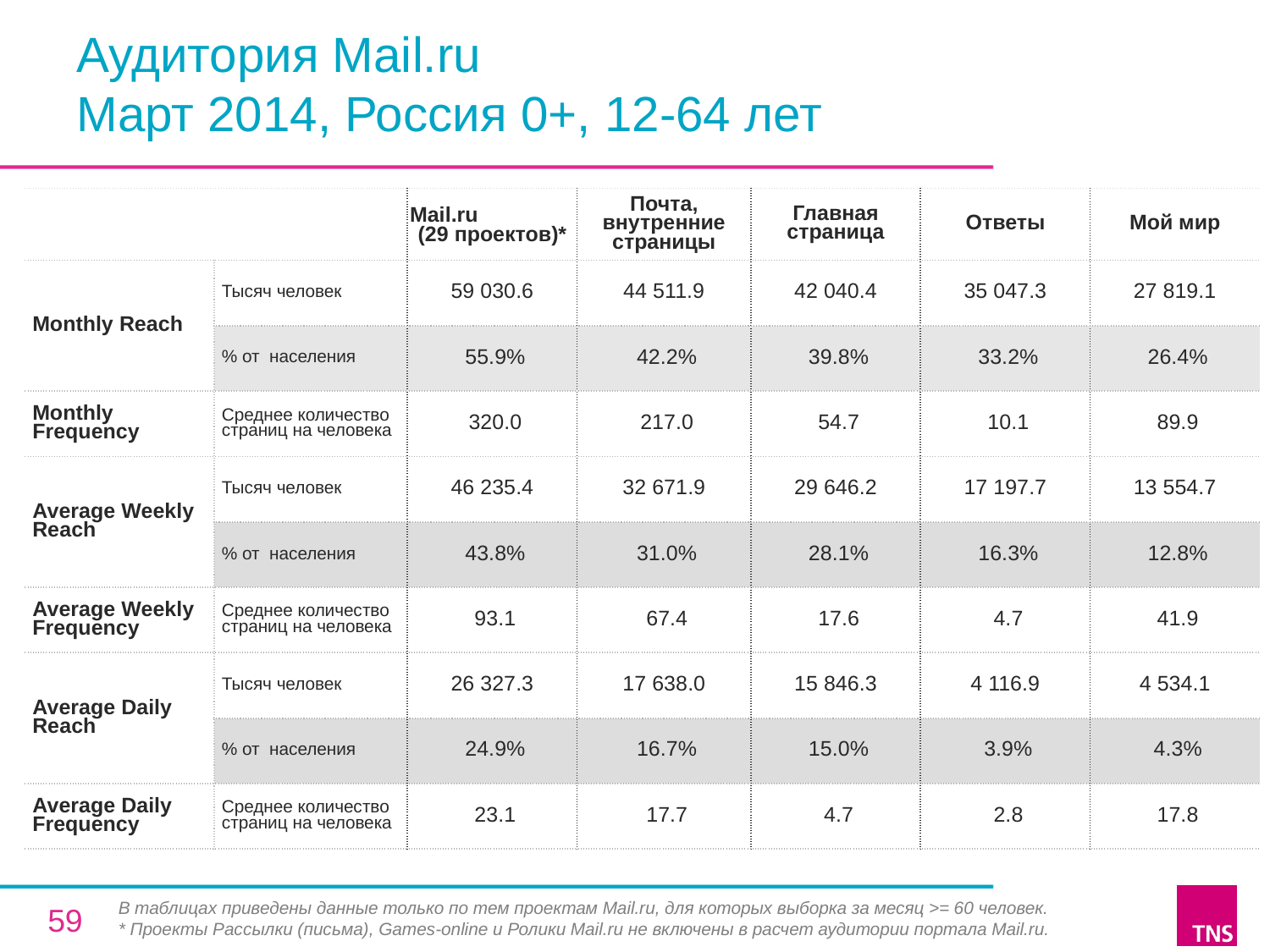

# Аудитория Mail.ru Март 2014, Россия 0+, 12-64 лет
|  |  | Mail.ru (29 проектов)\* | Почта, внутренние страницы | Главная страница | Ответы | Мой мир |
| --- | --- | --- | --- | --- | --- | --- |
| Monthly Reach | Тысяч человек | 59 030.6 | 44 511.9 | 42 040.4 | 35 047.3 | 27 819.1 |
|  | % от населения | 55.9% | 42.2% | 39.8% | 33.2% | 26.4% |
| Monthly Frequency | Среднее количество страниц на человека | 320.0 | 217.0 | 54.7 | 10.1 | 89.9 |
| Average Weekly Reach | Тысяч человек | 46 235.4 | 32 671.9 | 29 646.2 | 17 197.7 | 13 554.7 |
|  | % от населения | 43.8% | 31.0% | 28.1% | 16.3% | 12.8% |
| Average Weekly Frequency | Среднее количество страниц на человека | 93.1 | 67.4 | 17.6 | 4.7 | 41.9 |
| Average Daily Reach | Тысяч человек | 26 327.3 | 17 638.0 | 15 846.3 | 4 116.9 | 4 534.1 |
|  | % от населения | 24.9% | 16.7% | 15.0% | 3.9% | 4.3% |
| Average Daily Frequency | Среднее количество страниц на человека | 23.1 | 17.7 | 4.7 | 2.8 | 17.8 |
В таблицах приведены данные только по тем проектам Mail.ru, для которых выборка за месяц >= 60 человек.
* Проекты Рассылки (письма), Games-online и Ролики Mail.ru не включены в расчет аудитории портала Mail.ru.
59